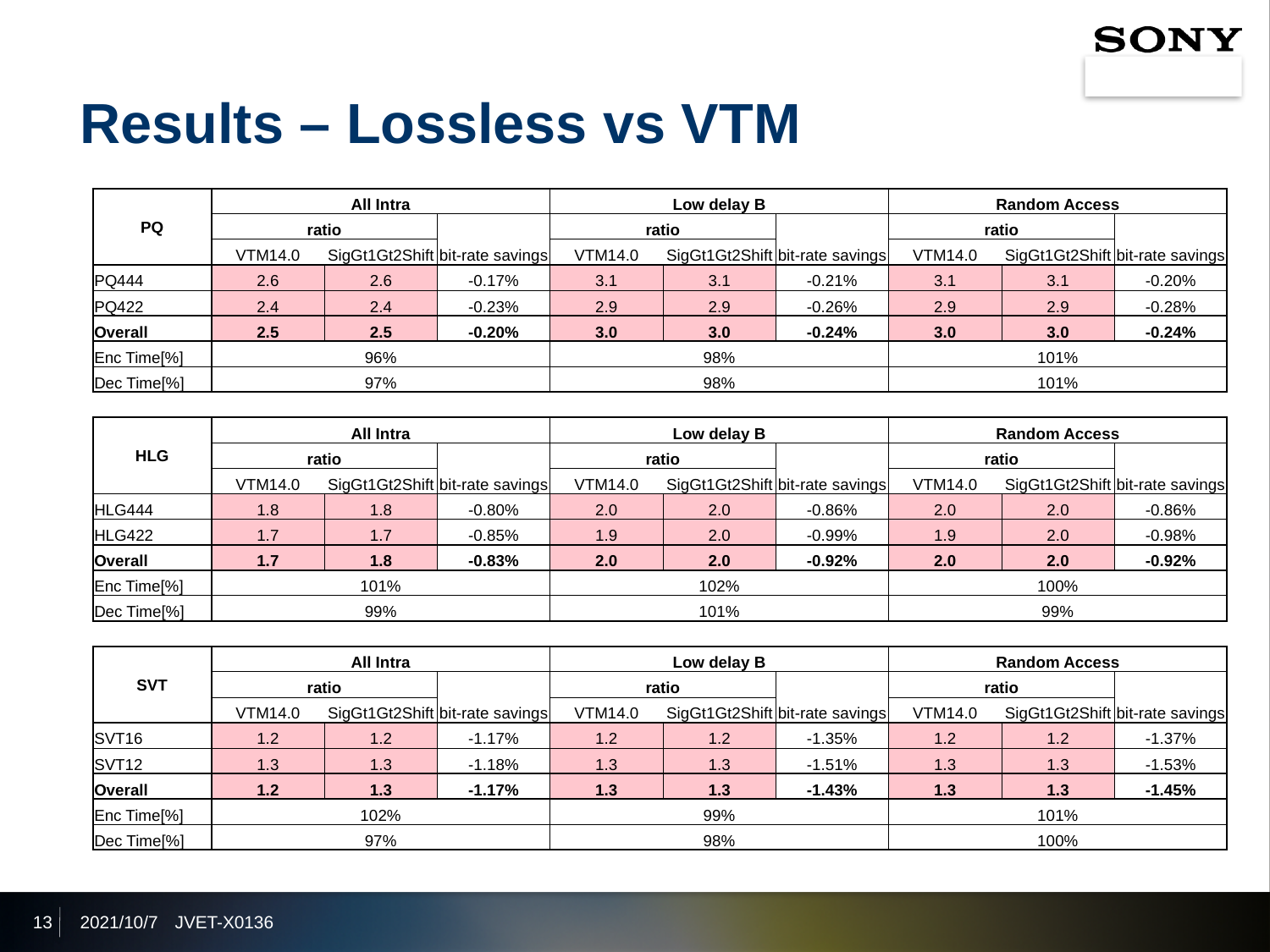

# Results – Lossless vs VTM
| PQ | All Intra |  |  | Low delay B |  |  | Random Access |  |  |
| --- | --- | --- | --- | --- | --- | --- | --- | --- | --- |
|  | ratio |  | bit-rate savings | ratio |  | bit-rate savings | ratio |  | bit-rate savings |
|  | VTM14.0 | SigGt1Gt2Shift |  | VTM14.0 | SigGt1Gt2Shift |  | VTM14.0 | SigGt1Gt2Shift |  |
| PQ444 | 2.6 | 2.6 | -0.17% | 3.1 | 3.1 | -0.21% | 3.1 | 3.1 | -0.20% |
| PQ422 | 2.4 | 2.4 | -0.23% | 2.9 | 2.9 | -0.26% | 2.9 | 2.9 | -0.28% |
| Overall | 2.5 | 2.5 | -0.20% | 3.0 | 3.0 | -0.24% | 3.0 | 3.0 | -0.24% |
| Enc Time[%] | 96% |  |  | 98% |  |  | 101% |  |  |
| Dec Time[%] | 97% |  |  | 98% |  |  | 101% |  |  |
|  |  |  |  |  |  |  |  |  |  |
| HLG | All Intra |  |  | Low delay B |  |  | Random Access |  |  |
|  | ratio |  | bit-rate savings | ratio |  | bit-rate savings | ratio |  | bit-rate savings |
|  | VTM14.0 | SigGt1Gt2Shift |  | VTM14.0 | SigGt1Gt2Shift |  | VTM14.0 | SigGt1Gt2Shift |  |
| HLG444 | 1.8 | 1.8 | -0.80% | 2.0 | 2.0 | -0.86% | 2.0 | 2.0 | -0.86% |
| HLG422 | 1.7 | 1.7 | -0.85% | 1.9 | 2.0 | -0.99% | 1.9 | 2.0 | -0.98% |
| Overall | 1.7 | 1.8 | -0.83% | 2.0 | 2.0 | -0.92% | 2.0 | 2.0 | -0.92% |
| Enc Time[%] | 101% |  |  | 102% |  |  | 100% |  |  |
| Dec Time[%] | 99% |  |  | 101% |  |  | 99% |  |  |
|  |  |  |  |  |  |  |  |  |  |
| SVT | All Intra |  |  | Low delay B |  |  | Random Access |  |  |
|  | ratio |  | bit-rate savings | ratio |  | bit-rate savings | ratio |  | bit-rate savings |
|  | VTM14.0 | SigGt1Gt2Shift |  | VTM14.0 | SigGt1Gt2Shift |  | VTM14.0 | SigGt1Gt2Shift |  |
| SVT16 | 1.2 | 1.2 | -1.17% | 1.2 | 1.2 | -1.35% | 1.2 | 1.2 | -1.37% |
| SVT12 | 1.3 | 1.3 | -1.18% | 1.3 | 1.3 | -1.51% | 1.3 | 1.3 | -1.53% |
| Overall | 1.2 | 1.3 | -1.17% | 1.3 | 1.3 | -1.43% | 1.3 | 1.3 | -1.45% |
| Enc Time[%] | 102% |  |  | 99% |  |  | 101% |  |  |
| Dec Time[%] | 97% |  |  | 98% |  |  | 100% |  |  |
13
2021/10/7
JVET-X0136